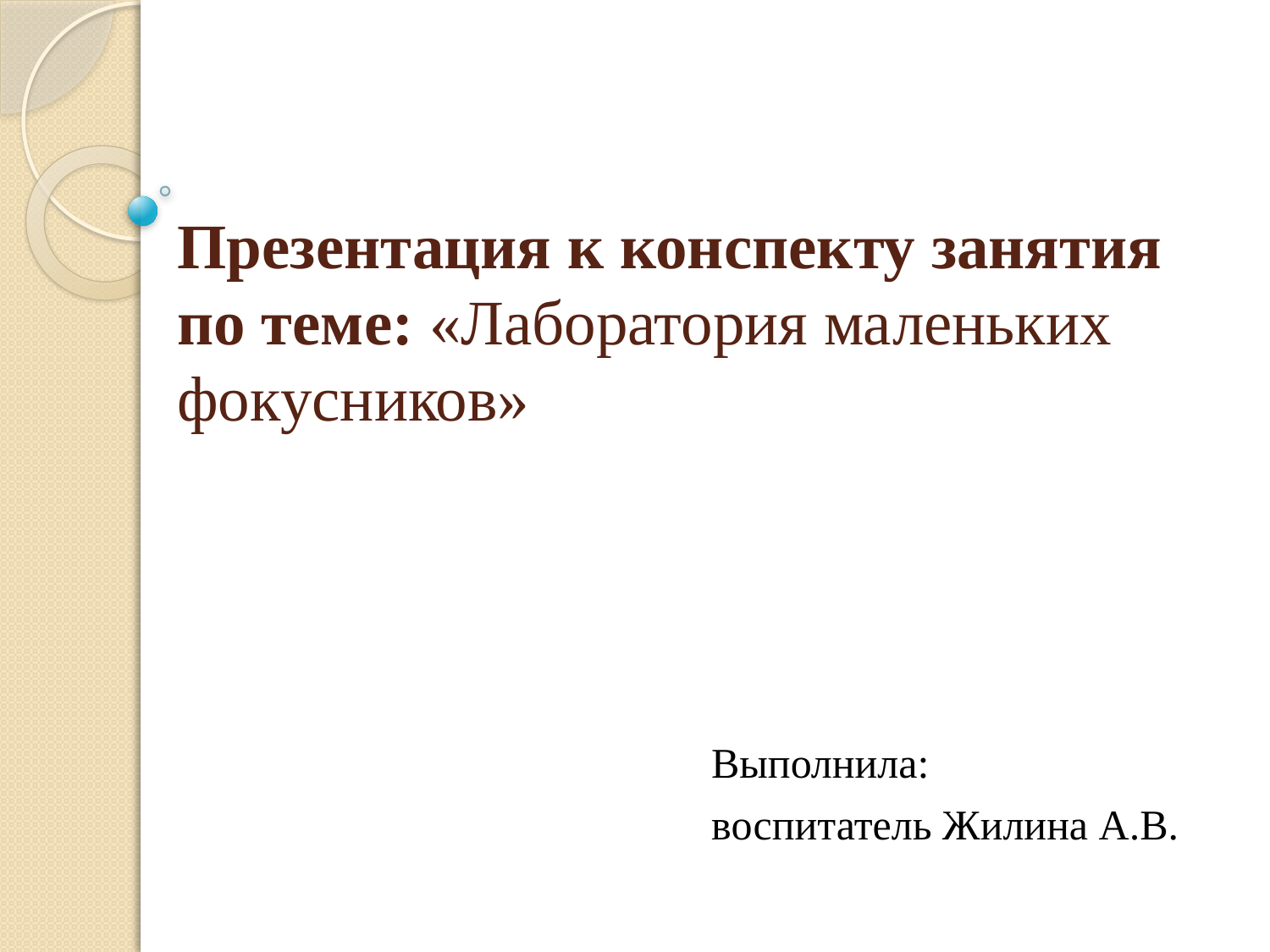

# Презентация к конспекту занятия по теме: «Лаборатория маленьких фокусников»
Выполнила:
воспитатель Жилина А.В.